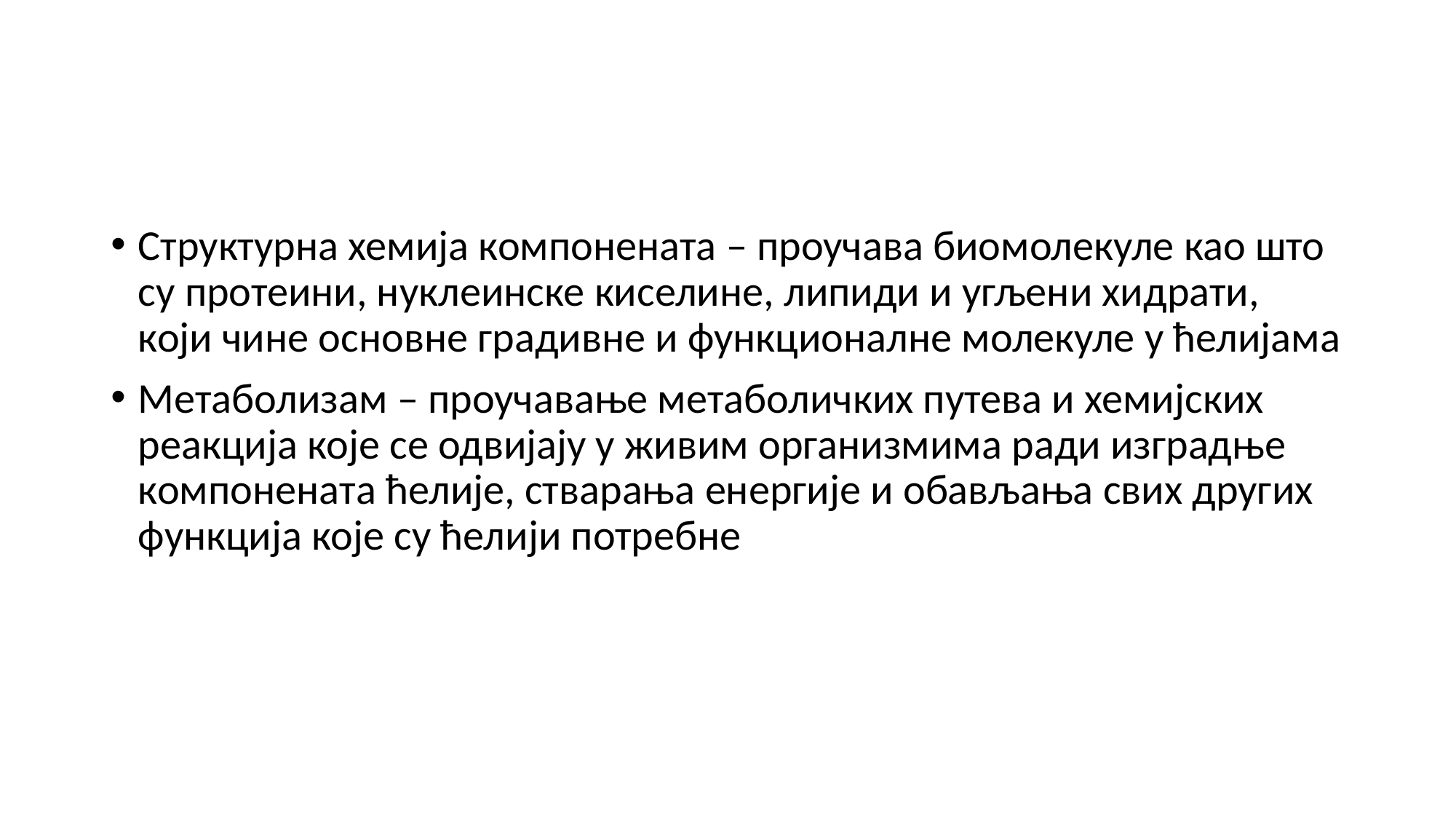

#
Структурна хемија компонената – проучава биомолекуле као што су протеини, нуклеинске киселине, липиди и угљени хидрати, који чине основне градивне и функционалне молекуле у ћелијама
Метаболизам – проучавање метаболичких путева и хемијских реакција које се одвијају у живим организмима ради изградње компонената ћелије, стварања енергије и обављања свих других функција које су ћелији потребне